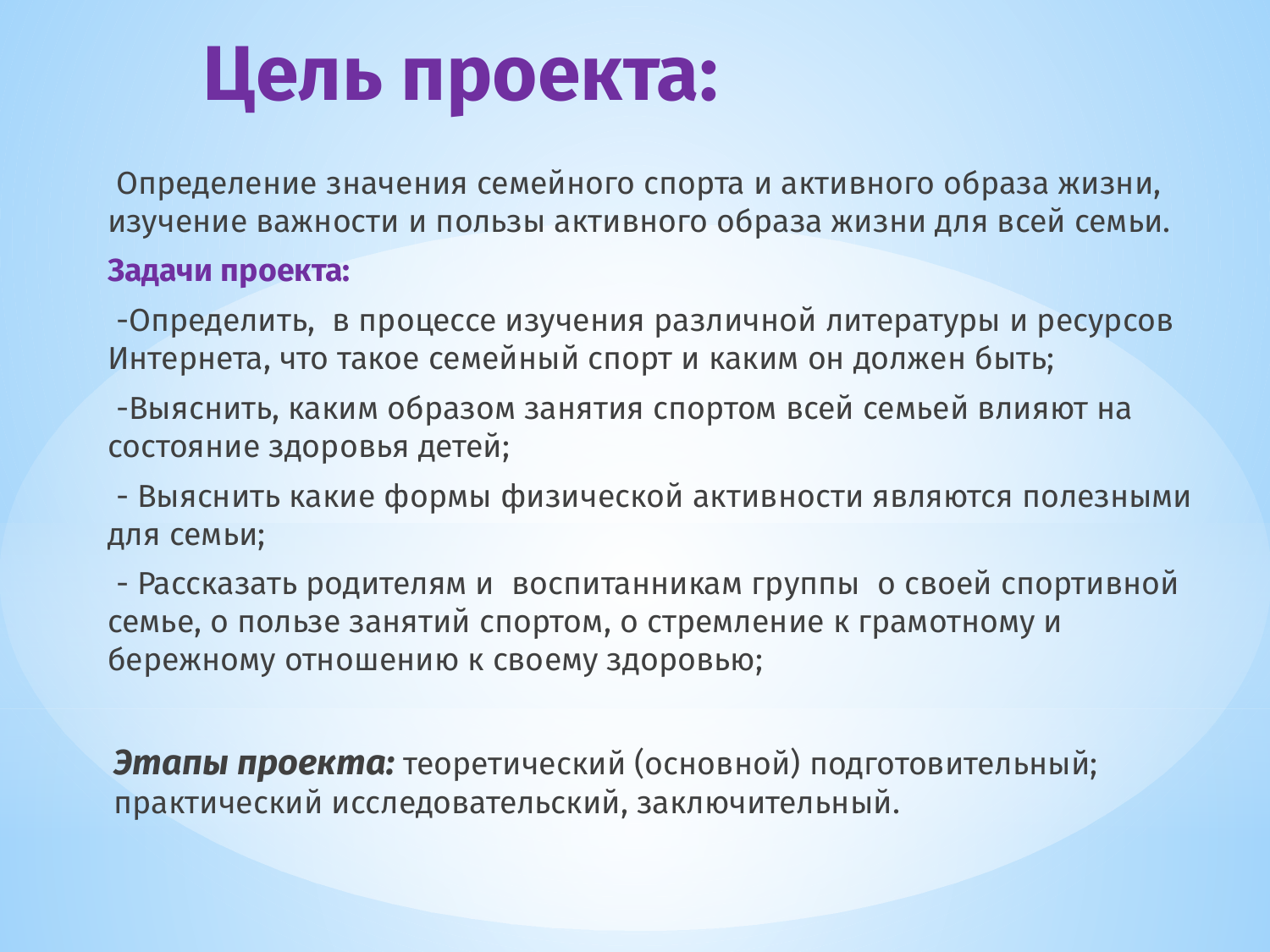

# Цель проекта:

 Определение значения семейного спорта и активного образа жизни, изучение важности и пользы активного образа жизни для всей семьи.
Задачи проекта:
 -Определить,  в процессе изучения различной литературы и ресурсов Интернета, что такое семейный спорт и каким он должен быть;
 -Выяснить, каким образом занятия спортом всей семьей влияют на состояние здоровья детей;
 - Выяснить какие формы физической активности являются полезными для семьи;
 - Рассказать родителям и  воспитанникам группы  о своей спортивной семье, о пользе занятий спортом, о стремление к грамотному и бережному отношению к своему здоровью;

Этапы проекта: теоретический (основной) подготовительный; практический исследовательский, заключительный.